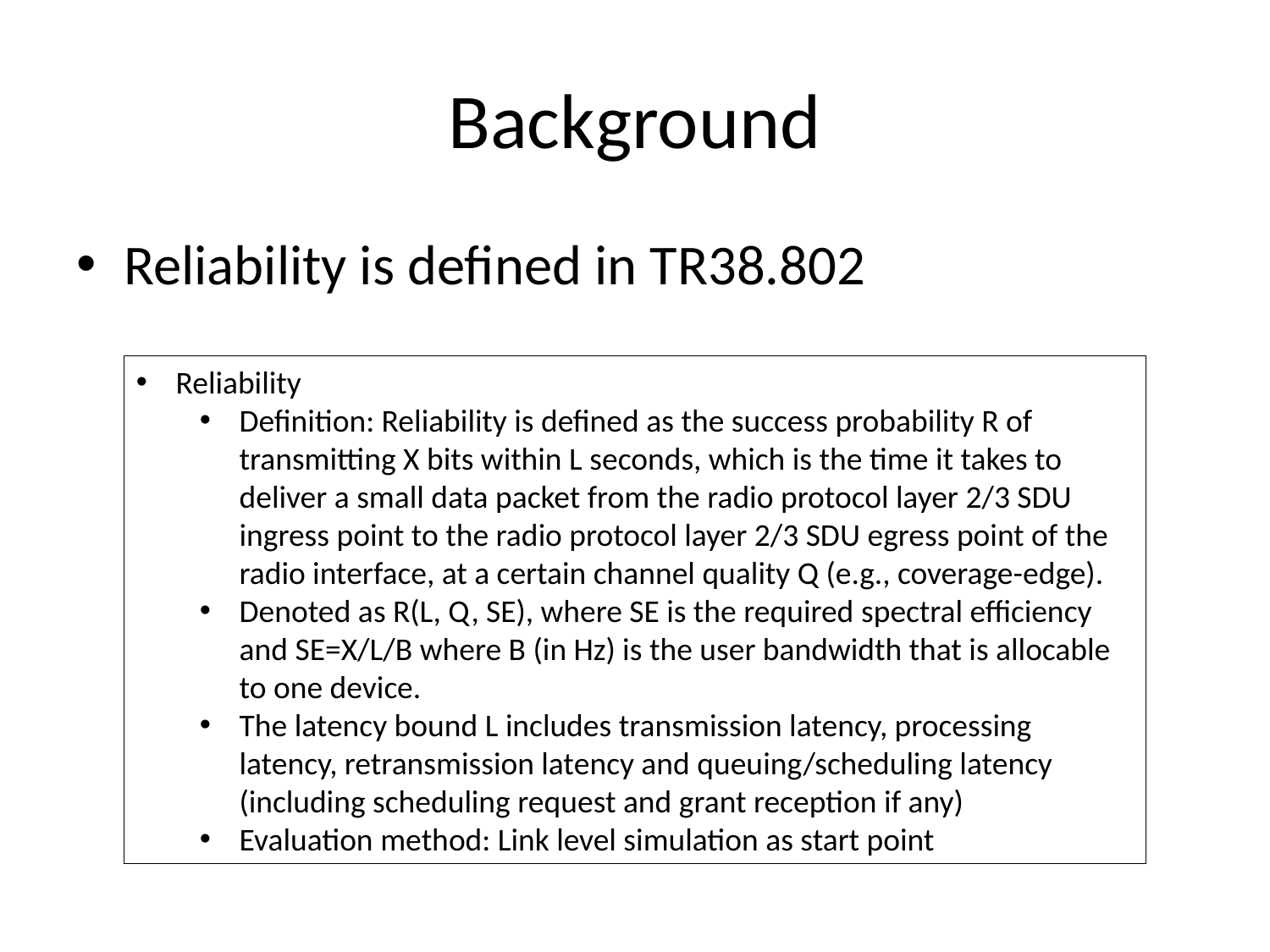

# Background
Reliability is defined in TR38.802
Reliability
Definition: Reliability is defined as the success probability R of transmitting X bits within L seconds, which is the time it takes to deliver a small data packet from the radio protocol layer 2/3 SDU ingress point to the radio protocol layer 2/3 SDU egress point of the radio interface, at a certain channel quality Q (e.g., coverage-edge).
Denoted as R(L, Q, SE), where SE is the required spectral efficiency and SE=X/L/B where B (in Hz) is the user bandwidth that is allocable to one device.
The latency bound L includes transmission latency, processing latency, retransmission latency and queuing/scheduling latency (including scheduling request and grant reception if any)
Evaluation method: Link level simulation as start point